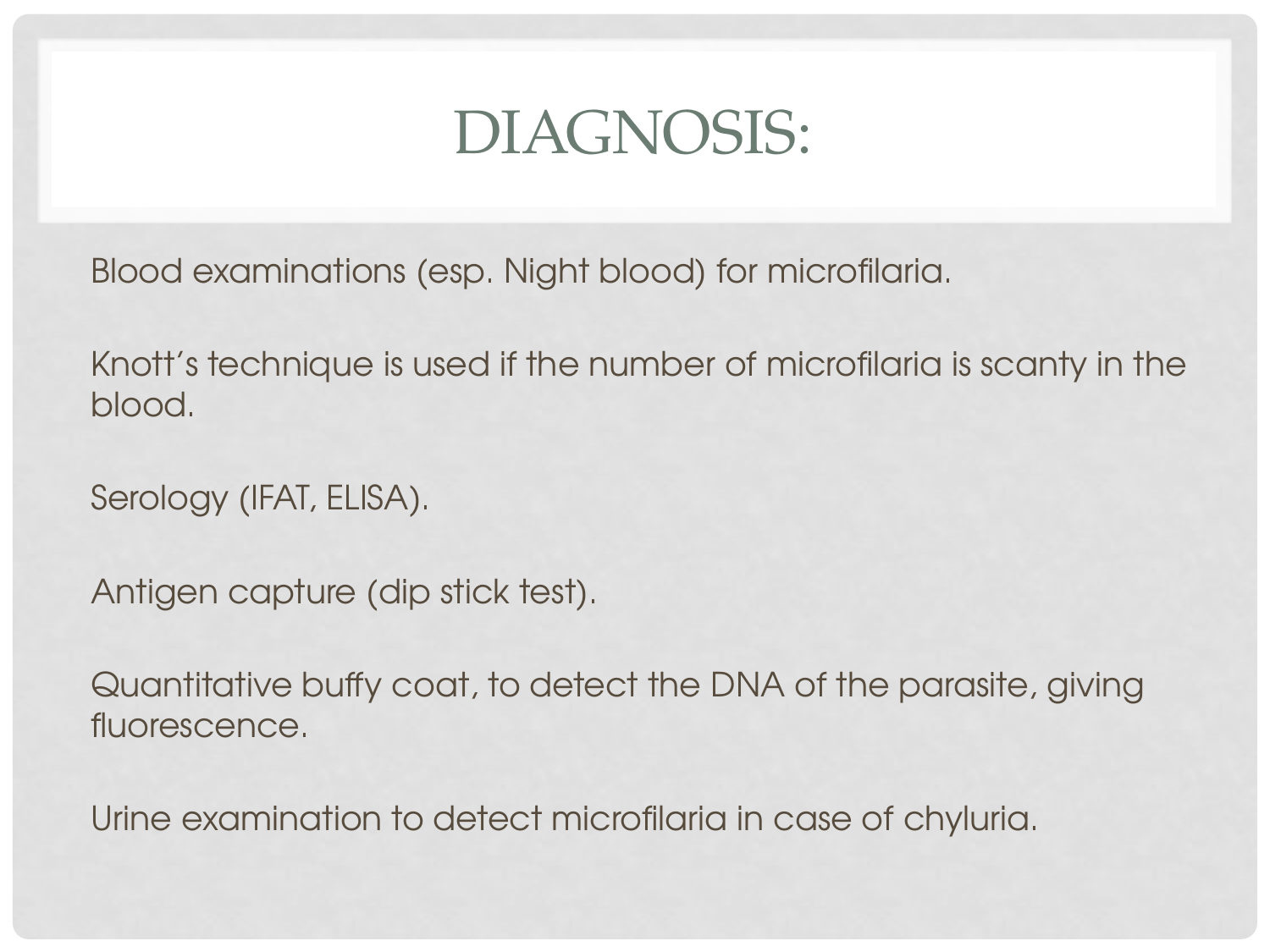

# Diagnosis:
Blood examinations (esp. Night blood) for microfilaria.

Knott’s technique is used if the number of microfilaria is scanty in the blood.

Serology (IFAT, ELISA).

Antigen capture (dip stick test).

Quantitative buffy coat, to detect the DNA of the parasite, giving fluorescence.

Urine examination to detect microfilaria in case of chyluria.